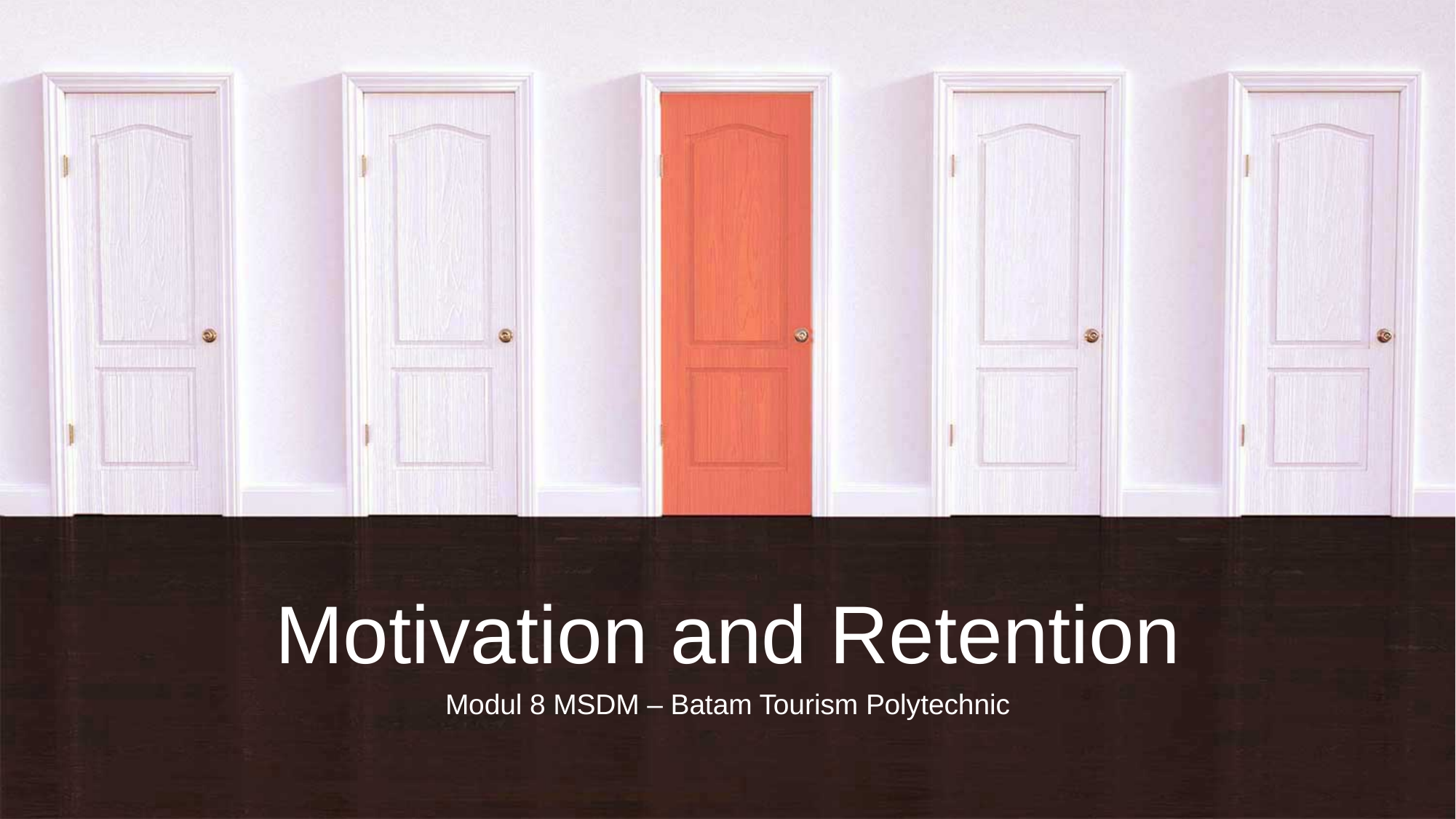

Motivation and Retention
Modul 8 MSDM – Batam Tourism Polytechnic